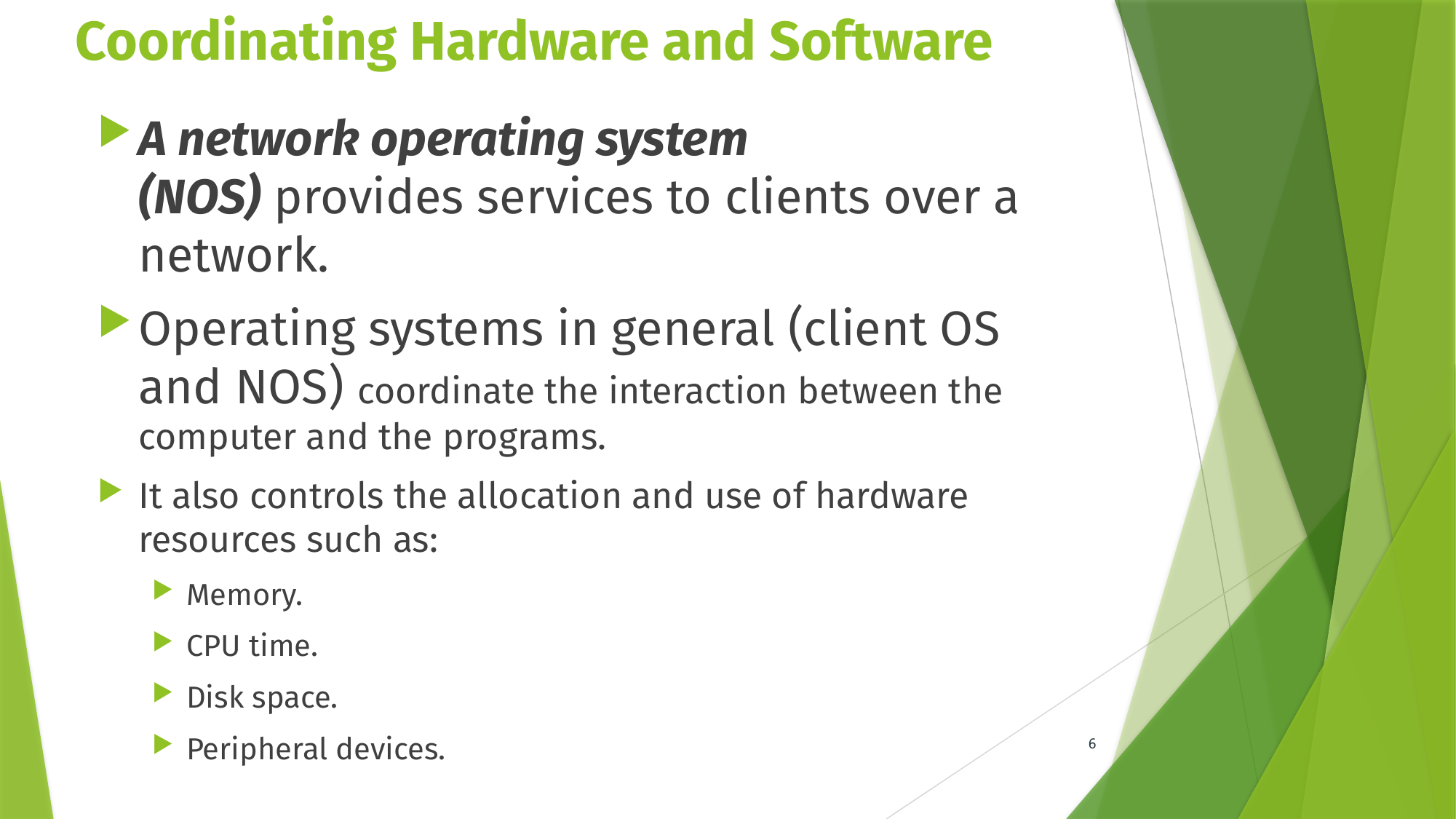

# Coordinating Hardware and Software
A network operating system (NOS) provides services to clients over a network.
Operating systems in general (client OS and NOS) coordinate the interaction between the computer and the programs.
It also controls the allocation and use of hardware resources such as:
Memory.
CPU time.
Disk space.
Peripheral devices.

6